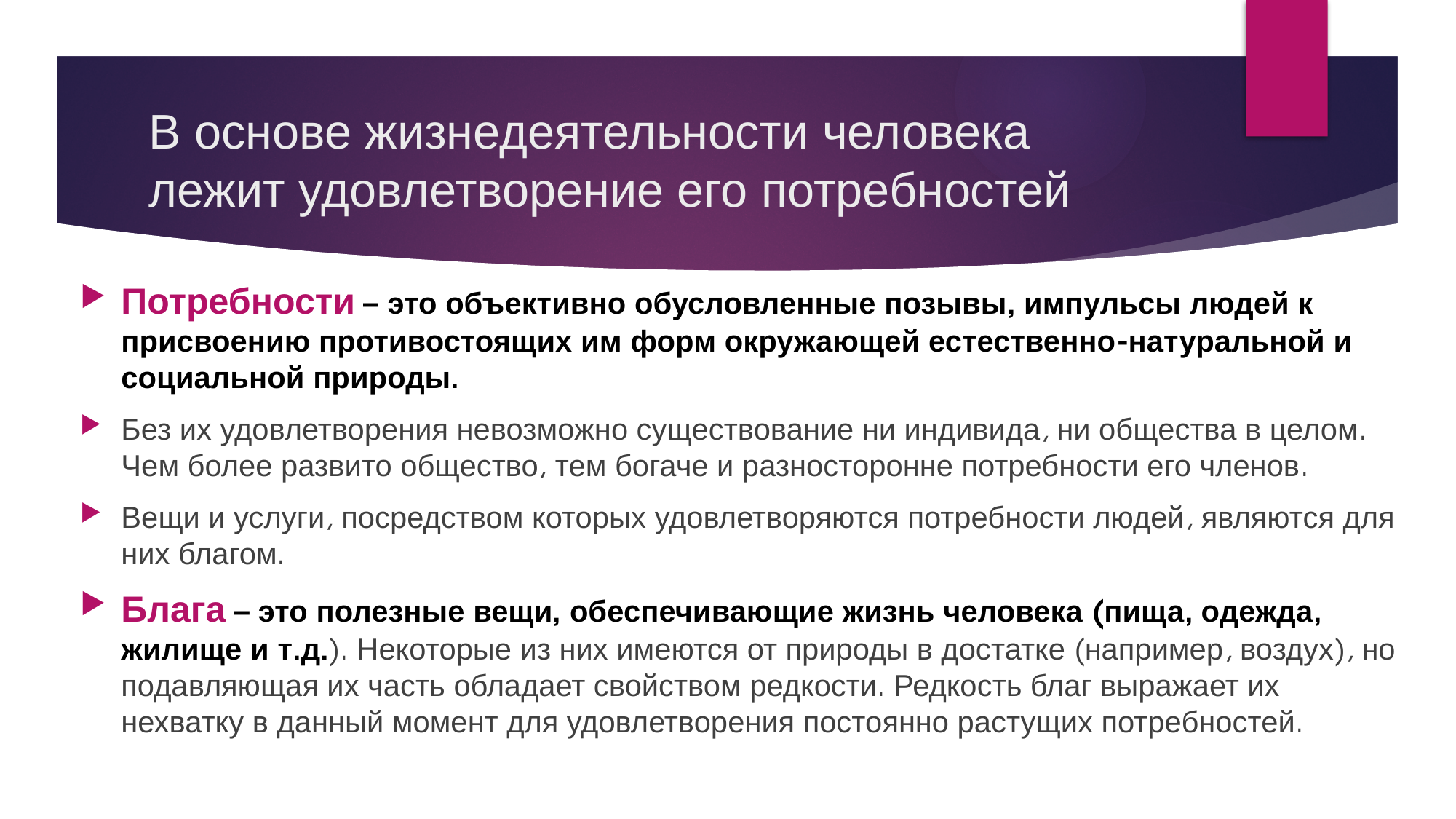

# В основе жизнедеятельности человека лежит удовлетворение его потребностей
Потребности – это объективно обусловленные позывы, импульсы людей к присвоению противостоящих им форм окружающей естественно-натуральной и социальной природы.
Без их удовлетворения невозможно существование ни индивида, ни общества в целом. Чем более развито общество, тем богаче и разносторонне потребности его членов.
Вещи и услуги, посредством которых удовлетворяются потребности людей, являются для них благом.
Блага – это полезные вещи, обеспечивающие жизнь человека (пища, одежда, жилище и т.д.). Некоторые из них имеются от природы в достатке (например, воздух), но подавляющая их часть обладает свойством редкости. Редкость благ выражает их нехватку в данный момент для удовлетворения постоянно растущих потребностей.